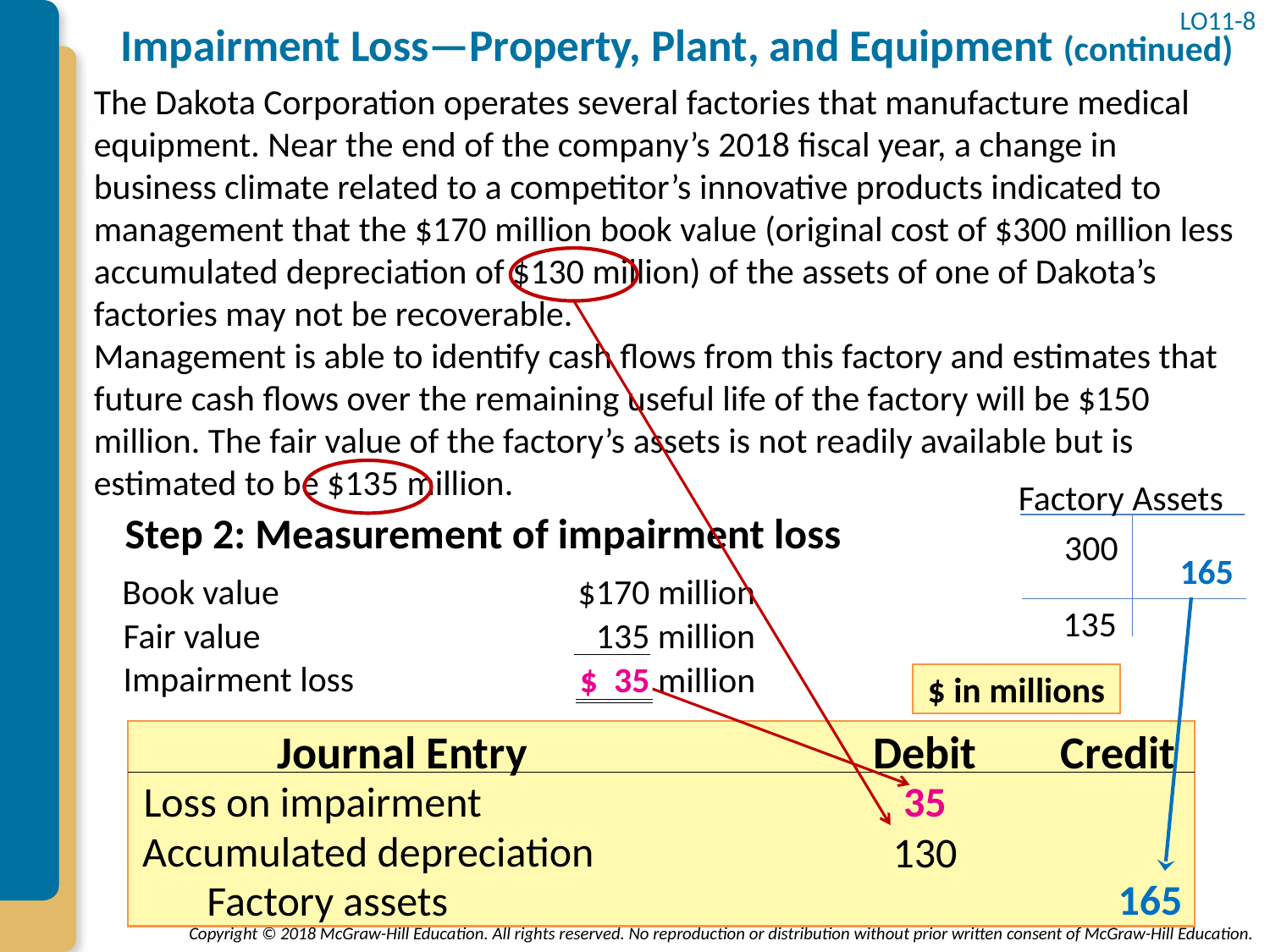

LO11-8
# Impairment Loss—Property, Plant, and Equipment (continued)
The Dakota Corporation operates several factories that manufacture medical equipment. Near the end of the company’s 2018 fiscal year, a change in business climate related to a competitor’s innovative products indicated to management that the $170 million book value (original cost of $300 million less accumulated depreciation of $130 million) of the assets of one of Dakota’s factories may not be recoverable.
Management is able to identify cash flows from this factory and estimates that future cash flows over the remaining useful life of the factory will be $150 million. The fair value of the factory’s assets is not readily available but is estimated to be $135 million.

Factory Assets
Step 2: Measurement of impairment loss
300
165
Book value
$170 million
135
Fair value
135 million
Impairment loss
$  35 million
$ in millions
Journal Entry
Debit
Credit

Loss on impairment
35
Accumulated depreciation
130
165
Factory assets